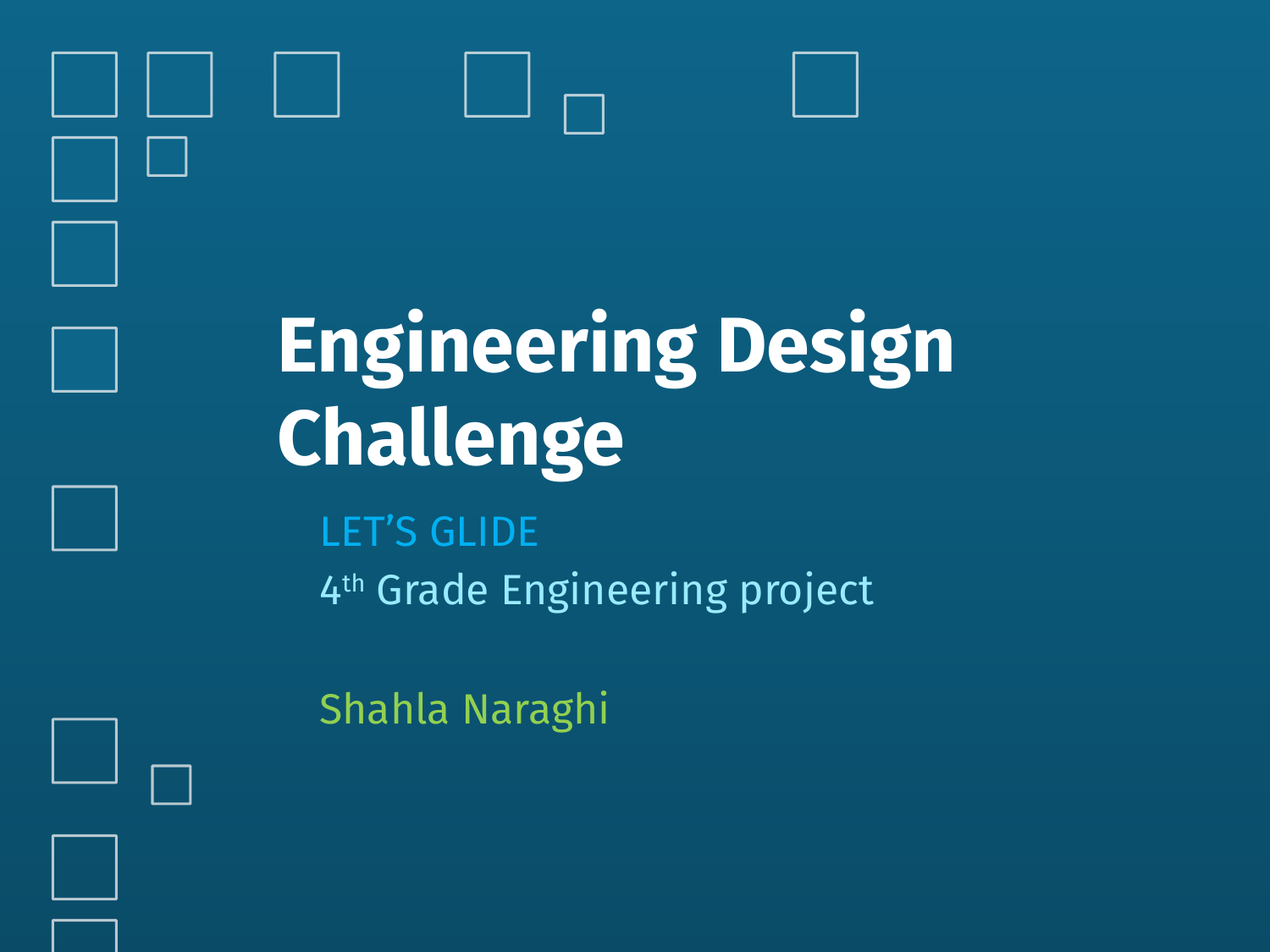

# Engineering Design Challenge
LET’S GLIDE
4th Grade Engineering project

Shahla Naraghi